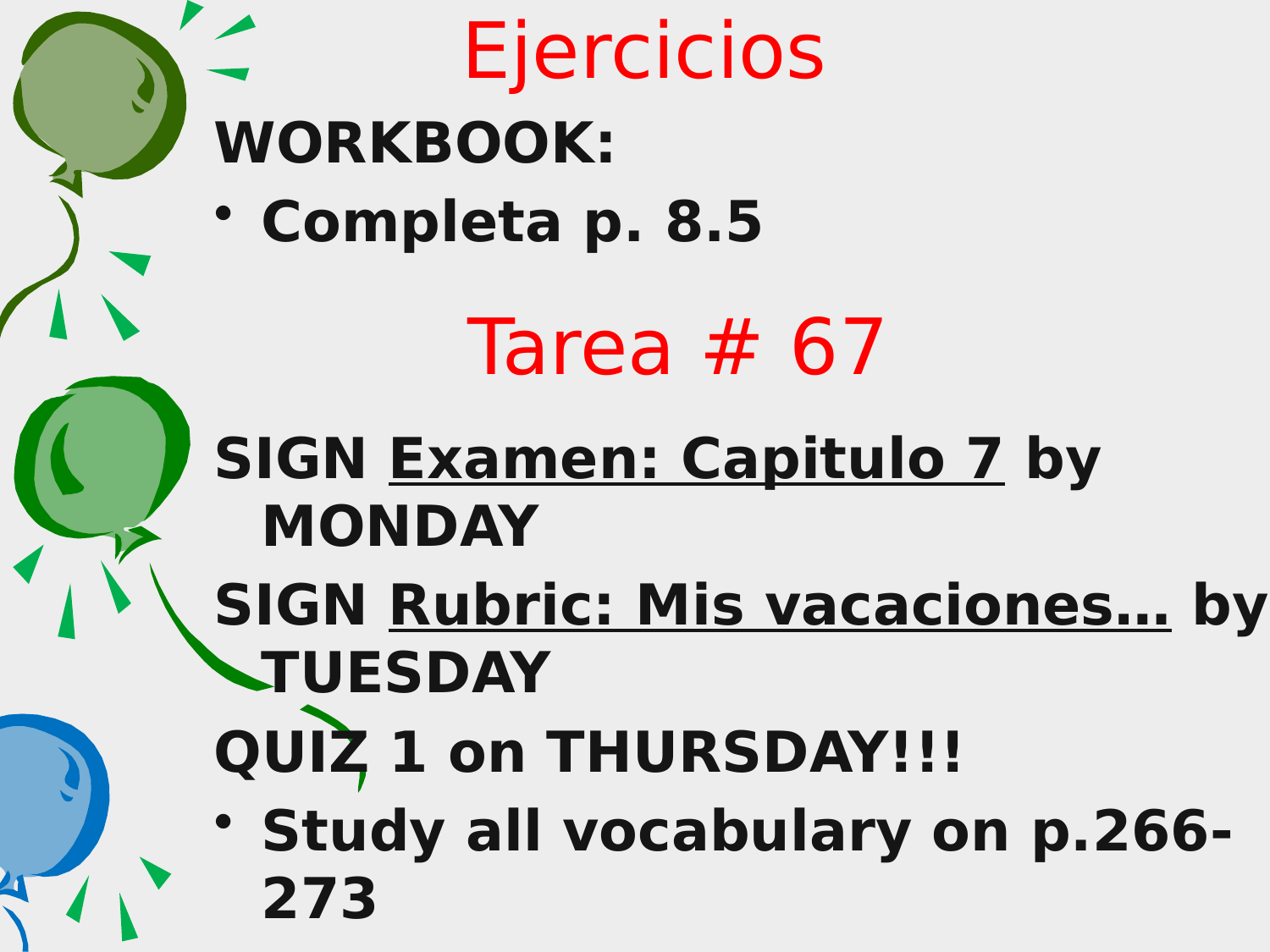

Ejercicios

WORKBOOK:
Completa p. 8.5

SIGN Examen: Capitulo 7 by MONDAY
SIGN Rubric: Mis vacaciones… by TUESDAY
QUIZ 1 on THURSDAY!!!
Study all vocabulary on p.266-273
Tarea # 67